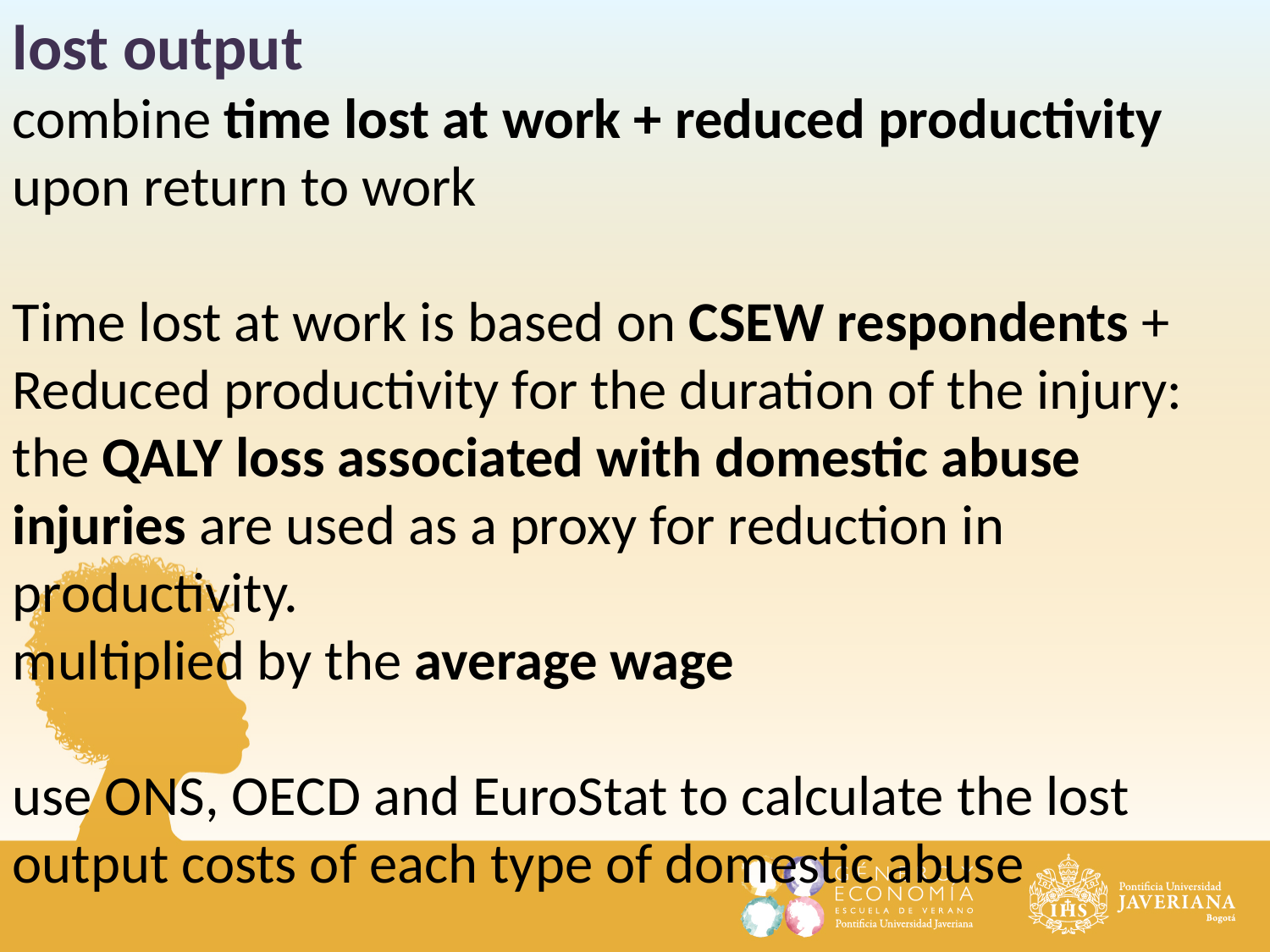

lost output
combine time lost at work + reduced productivity upon return to work

Time lost at work is based on CSEW respondents +
Reduced productivity for the duration of the injury: the QALY loss associated with domestic abuse injuries are used as a proxy for reduction in productivity.
multiplied by the average wage

use ONS, OECD and EuroStat to calculate the lost output costs of each type of domestic abuse